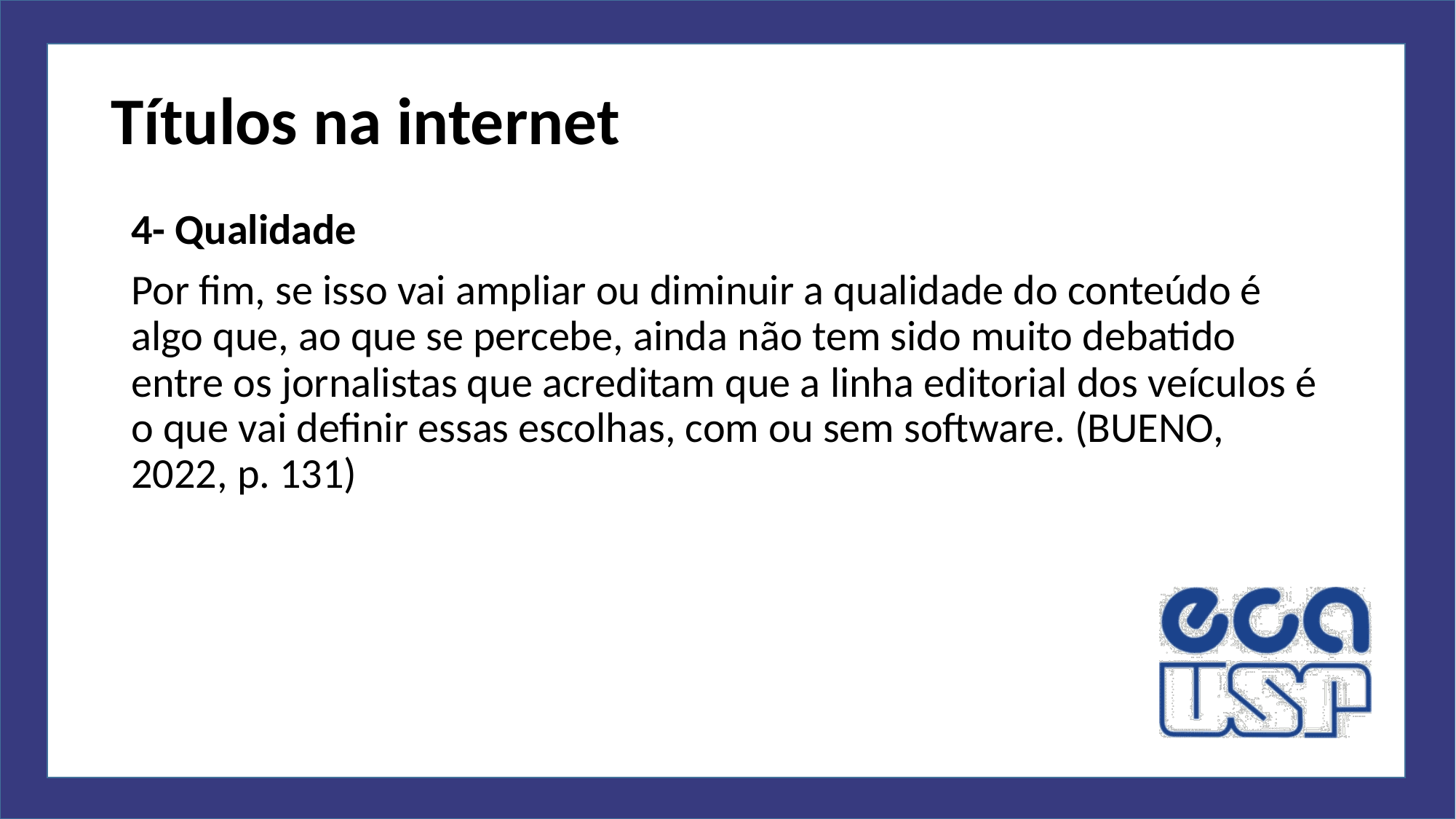

# Títulos na internet
4- Qualidade
Por fim, se isso vai ampliar ou diminuir a qualidade do conteúdo é algo que, ao que se percebe, ainda não tem sido muito debatido entre os jornalistas que acreditam que a linha editorial dos veículos é o que vai definir essas escolhas, com ou sem software. (BUENO, 2022, p. 131)